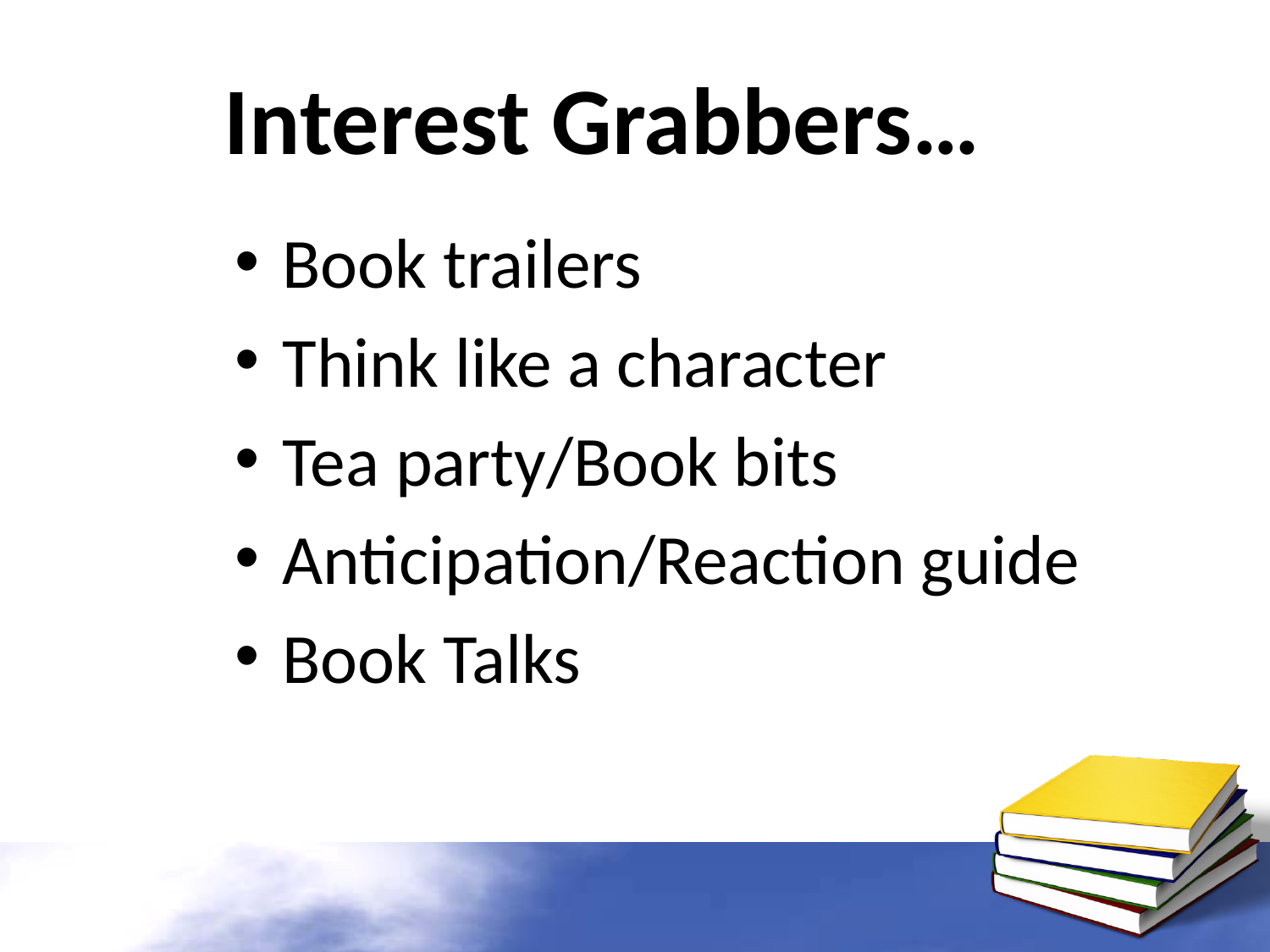

# Interest Grabbers…
Book trailers
Think like a character
Tea party/Book bits
Anticipation/Reaction guide
Book Talks